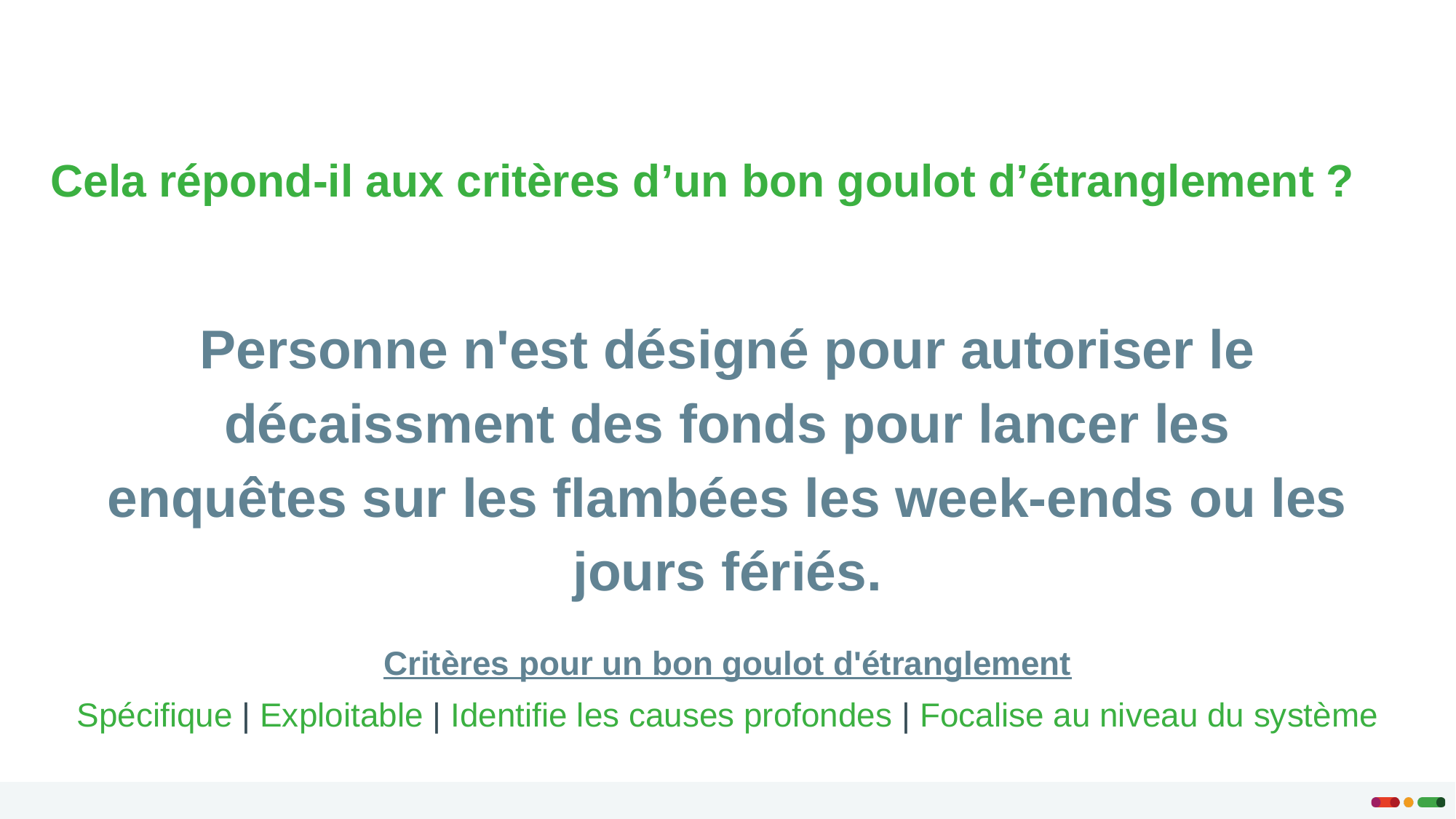

Cela répond-il aux critères d’un bon goulot d’étranglement ?
Personne n'est désigné pour autoriser le décaissment des fonds pour lancer les enquêtes sur les flambées les week-ends ou les jours fériés.
Critères pour un bon goulot d'étranglement
Spécifique | Exploitable | Identifie les causes profondes | Focalise au niveau du système